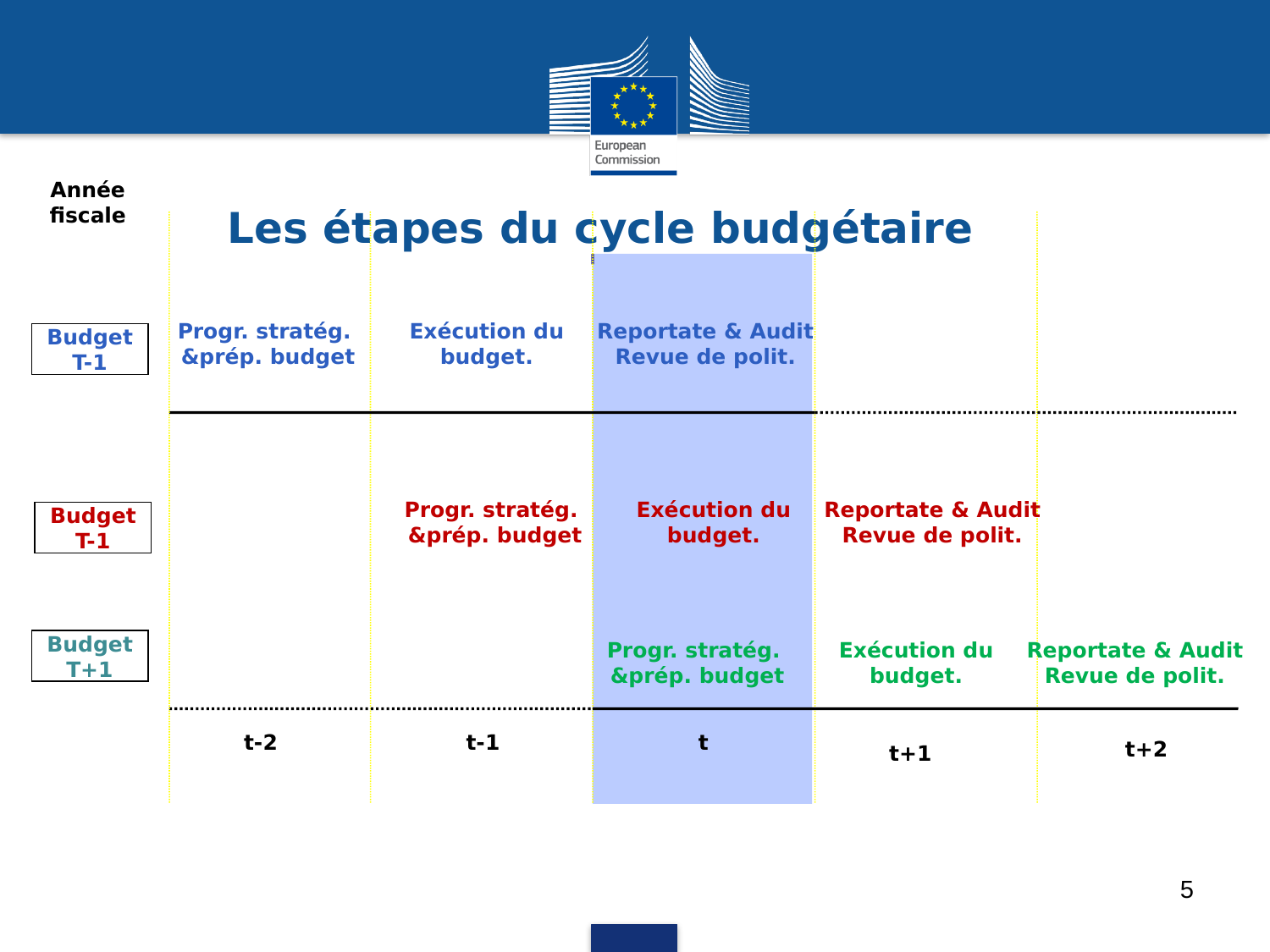

Année fiscale
# Les étapes du cycle budgétaire

Progr. stratég.
&prép. budget
Exécution du
budget.
Reportate & Audit
Revue de polit.
Budget
T-1

Progr. stratég.
&prép. budget
Exécution du
budget.
Reportate & Audit
Revue de polit.
Budget
T-1
Budget
T+1
Progr. stratég.
&prép. budget
Exécution du
budget.
Reportate & Audit
Revue de polit.

t-2
t-1
t
t+2
t+1
5